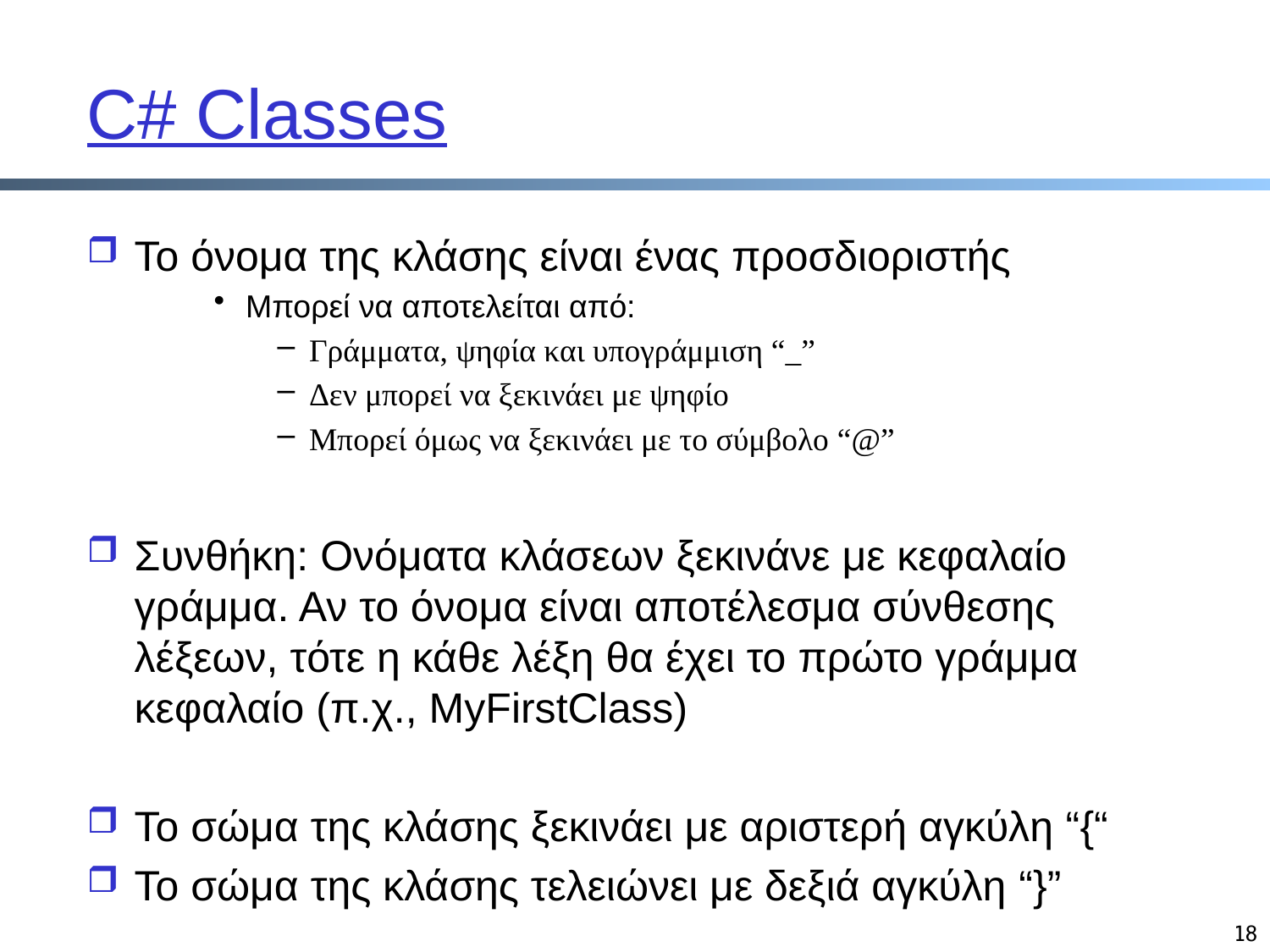

# C# Classes
Το όνομα της κλάσης είναι ένας προσδιοριστής
Μπορεί να αποτελείται από:
Γράμματα, ψηφία και υπογράμμιση “_”
Δεν μπορεί να ξεκινάει με ψηφίο
Μπορεί όμως να ξεκινάει με το σύμβολο “@”

Συνθήκη: Ονόματα κλάσεων ξεκινάνε με κεφαλαίο γράμμα. Αν το όνομα είναι αποτέλεσμα σύνθεσης λέξεων, τότε η κάθε λέξη θα έχει το πρώτο γράμμα κεφαλαίο (π.χ., MyFirstClass)

Το σώμα της κλάσης ξεκινάει με αριστερή αγκύλη “{“
Το σώμα της κλάσης τελειώνει με δεξιά αγκύλη “}”
18